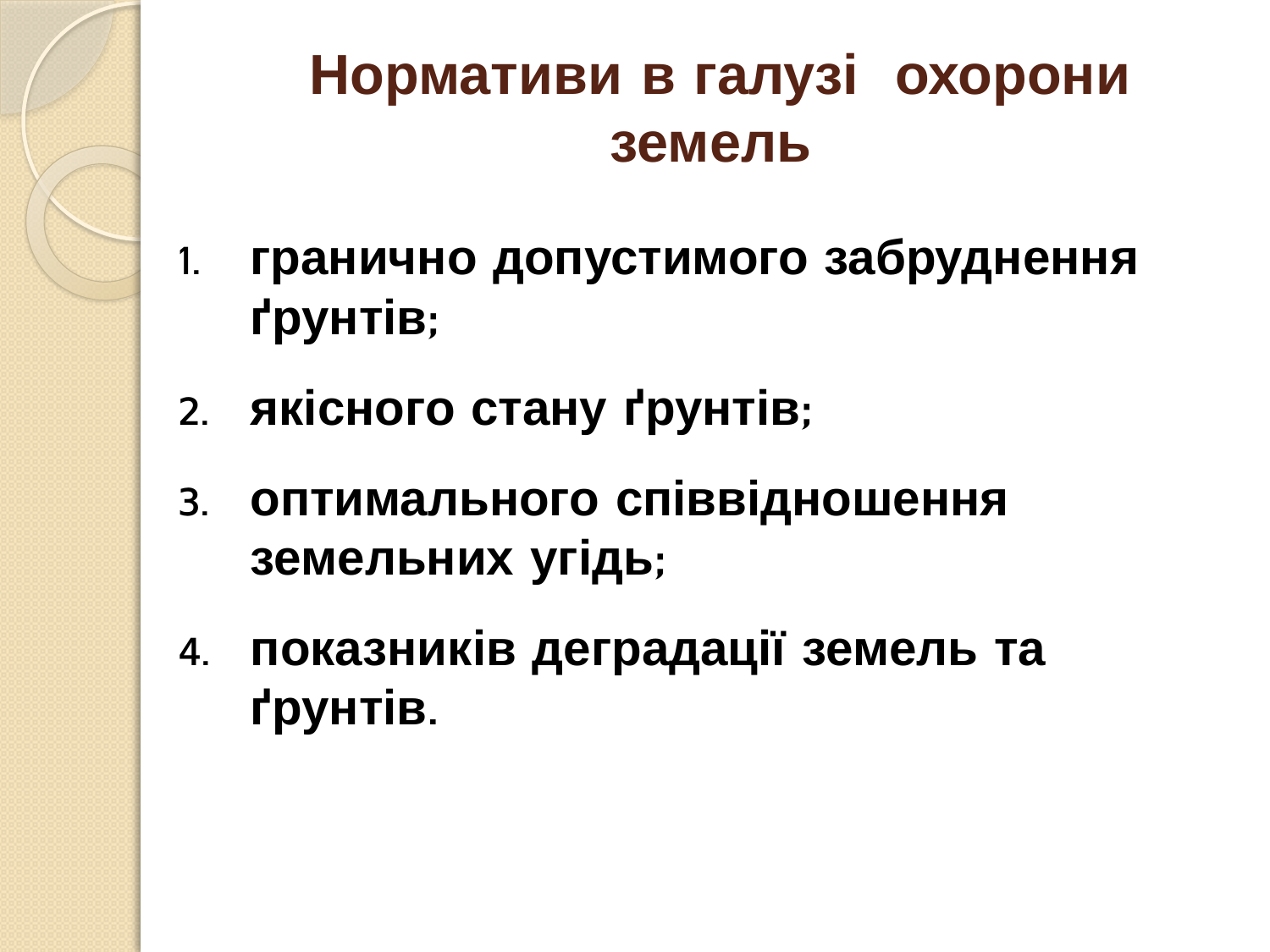

# Нормативи в галузі  охорони земель
гранично допустимого забруднення ґрунтів;
якісного стану ґрунтів;
оптимального співвідношення земельних угідь;
показників деградації земель та ґрунтів.